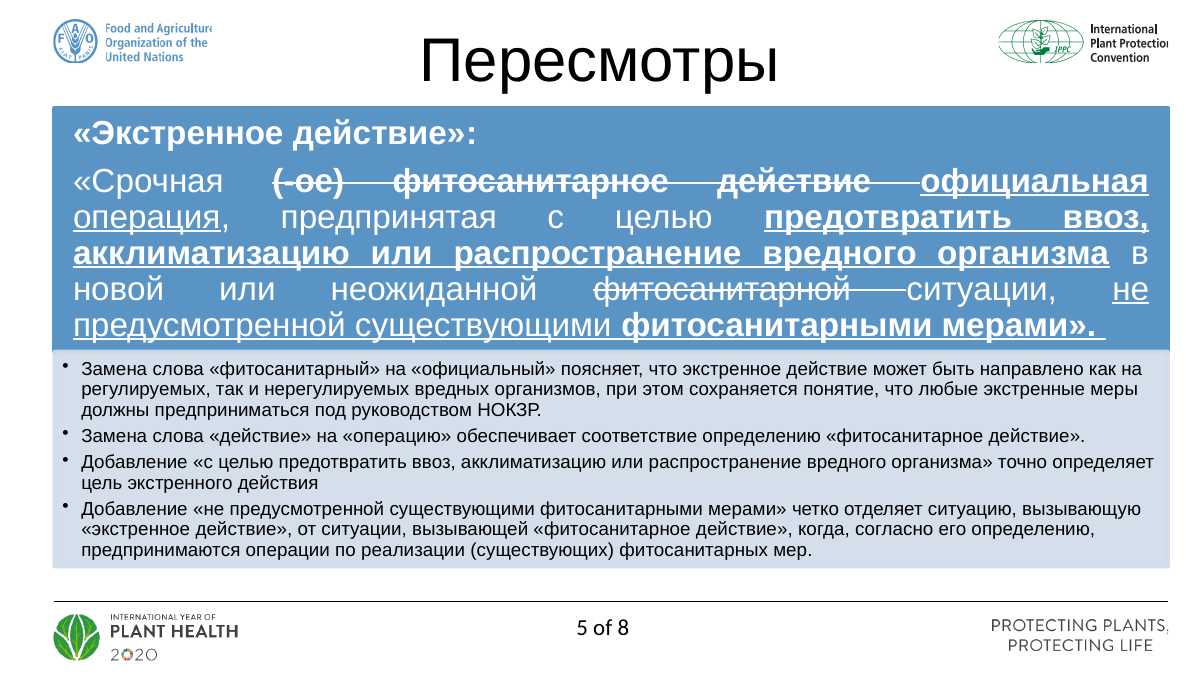

Пересмотры
«Экстренное действие»:
«Срочная (-ое) фитосанитарное действие официальная операция, предпринятая с целью предотвратить ввоз, акклиматизацию или распространение вредного организма в новой или неожиданной фитосанитарной ситуации, не предусмотренной существующими фитосанитарными мерами».
Замена слова «фитосанитарный» на «официальный» поясняет, что экстренное действие может быть направлено как на регулируемых, так и нерегулируемых вредных организмов, при этом сохраняется понятие, что любые экстренные меры должны предприниматься под руководством НОКЗР.
Замена слова «действие» на «операцию» обеспечивает соответствие определению «фитосанитарное действие».
Добавление «с целью предотвратить ввоз, акклиматизацию или распространение вредного организма» точно определяет цель экстренного действия
Добавление «не предусмотренной существующими фитосанитарными мерами» четко отделяет ситуацию, вызывающую «экстренное действие», от ситуации, вызывающей «фитосанитарное действие», когда, согласно его определению, предпринимаются операции по реализации (существующих) фитосанитарных мер.
5 of 8